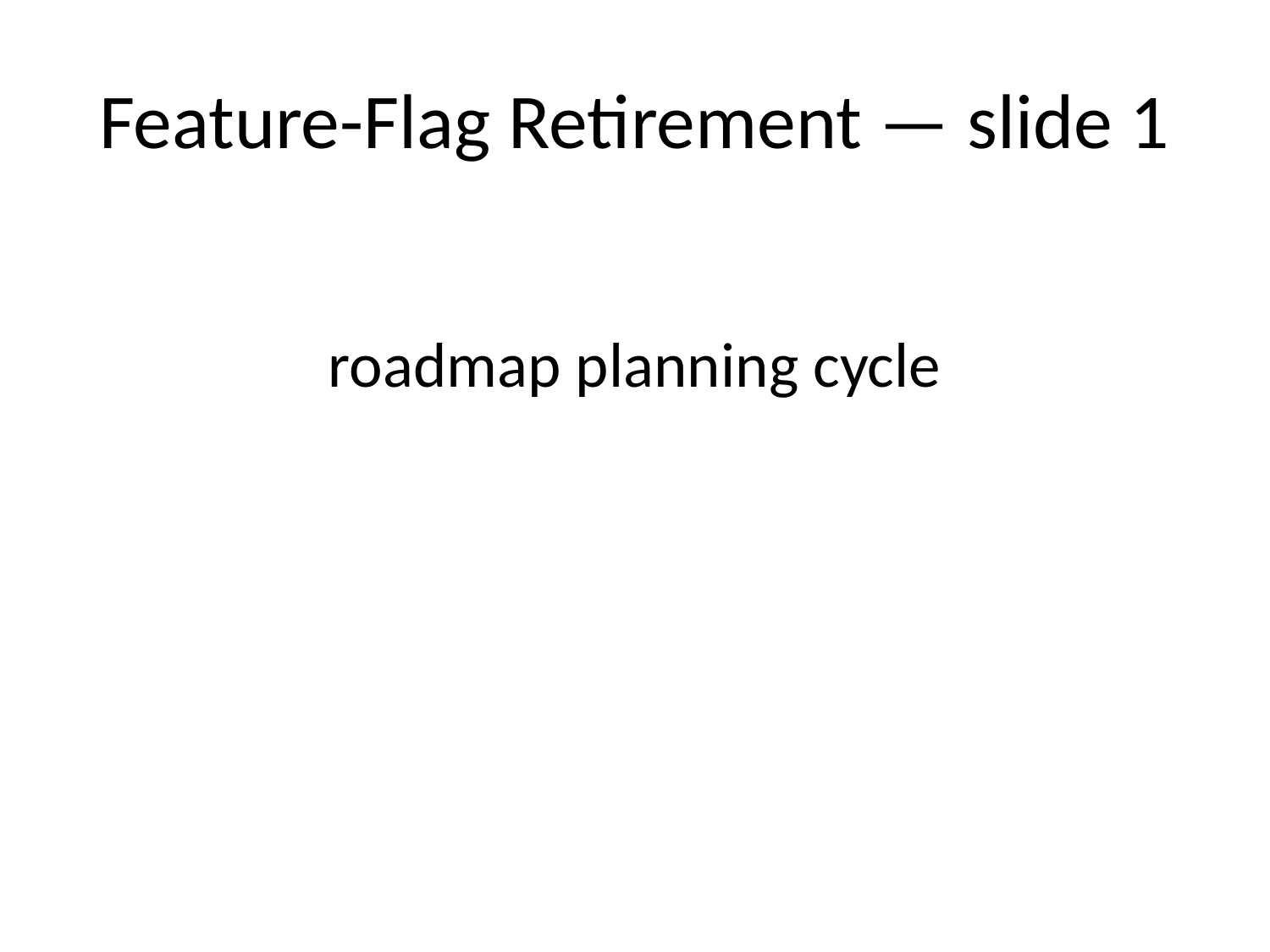

# Feature-Flag Retirement — slide 1
roadmap planning cycle